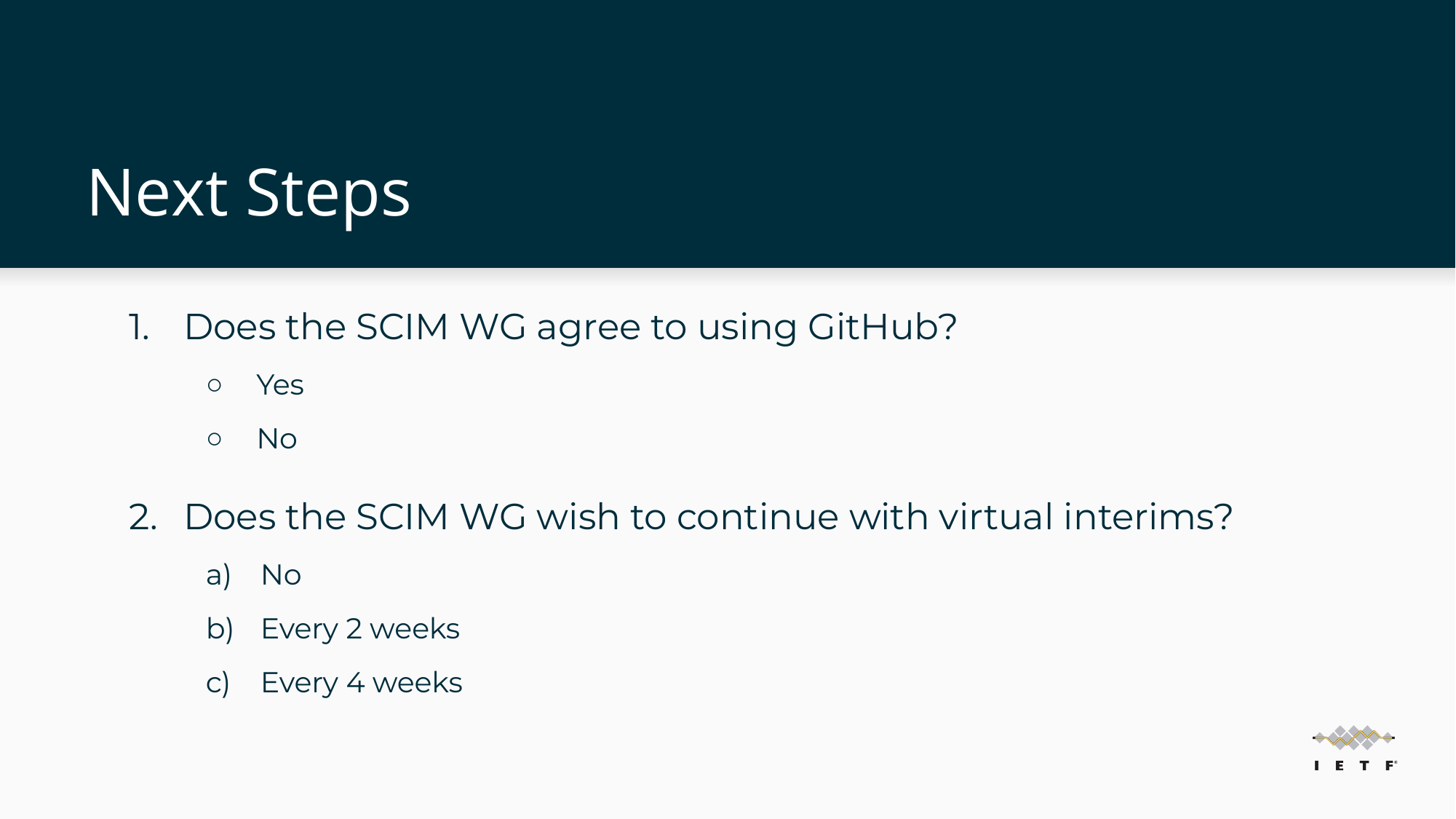

# Next Steps
Does the SCIM WG agree to using GitHub?
Yes
No
Does the SCIM WG wish to continue with virtual interims?
No
Every 2 weeks
Every 4 weeks